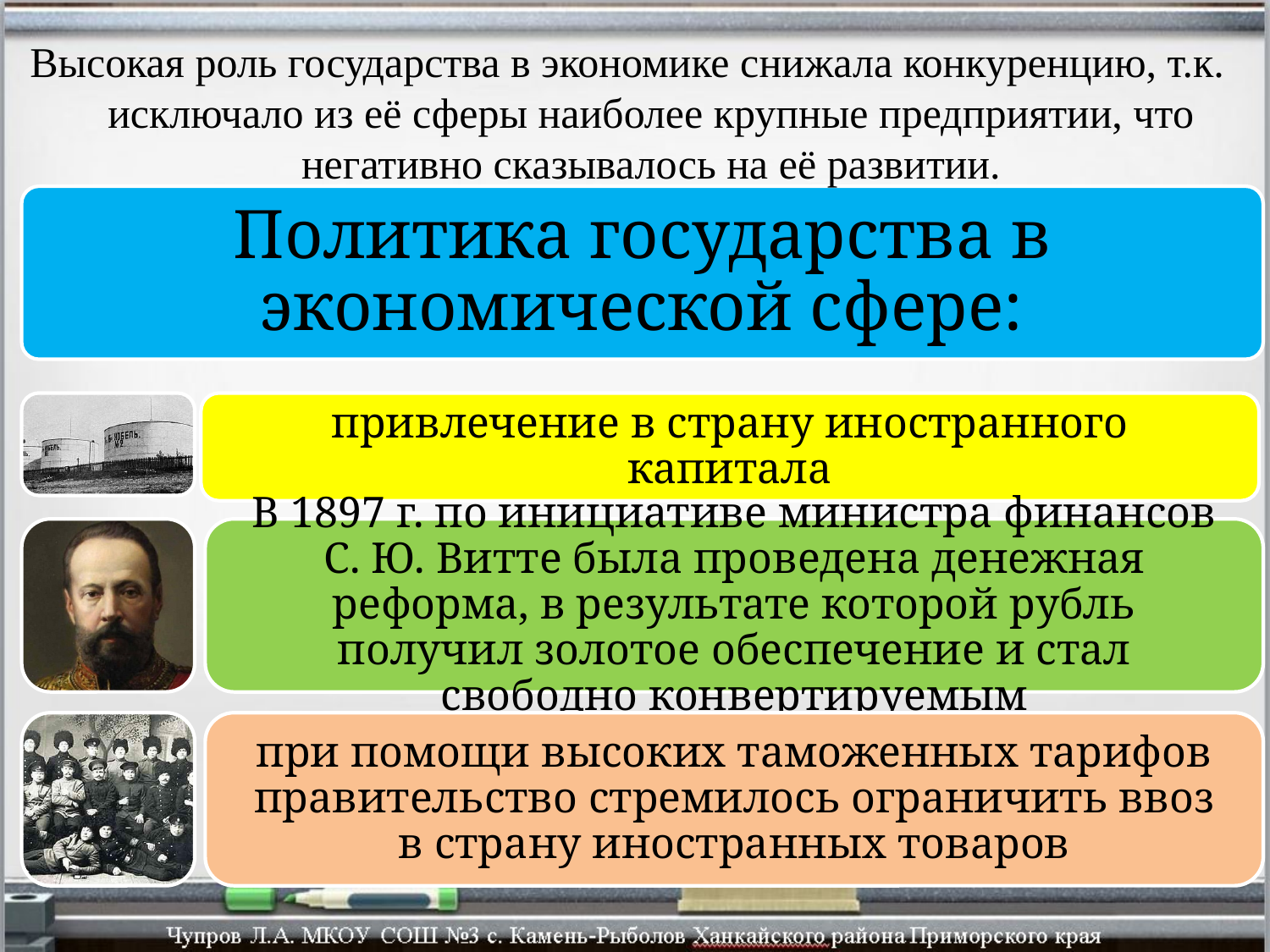

Высокая роль государства в экономике снижала конкуренцию, т.к. исключало из её сферы наиболее крупные предприятии, что негативно сказывалось на её развитии.
Политика государства в экономической сфере:
привлечение в страну иностранного капитала
В 1897 г. по инициативе министра финансов С. Ю. Витте была проведена денежная реформа, в результате которой рубль получил золотое обеспечение и стал свободно конвертируемым
при помощи высоких таможенных тарифов правительство стремилось ограничить ввоз в страну иностранных товаров